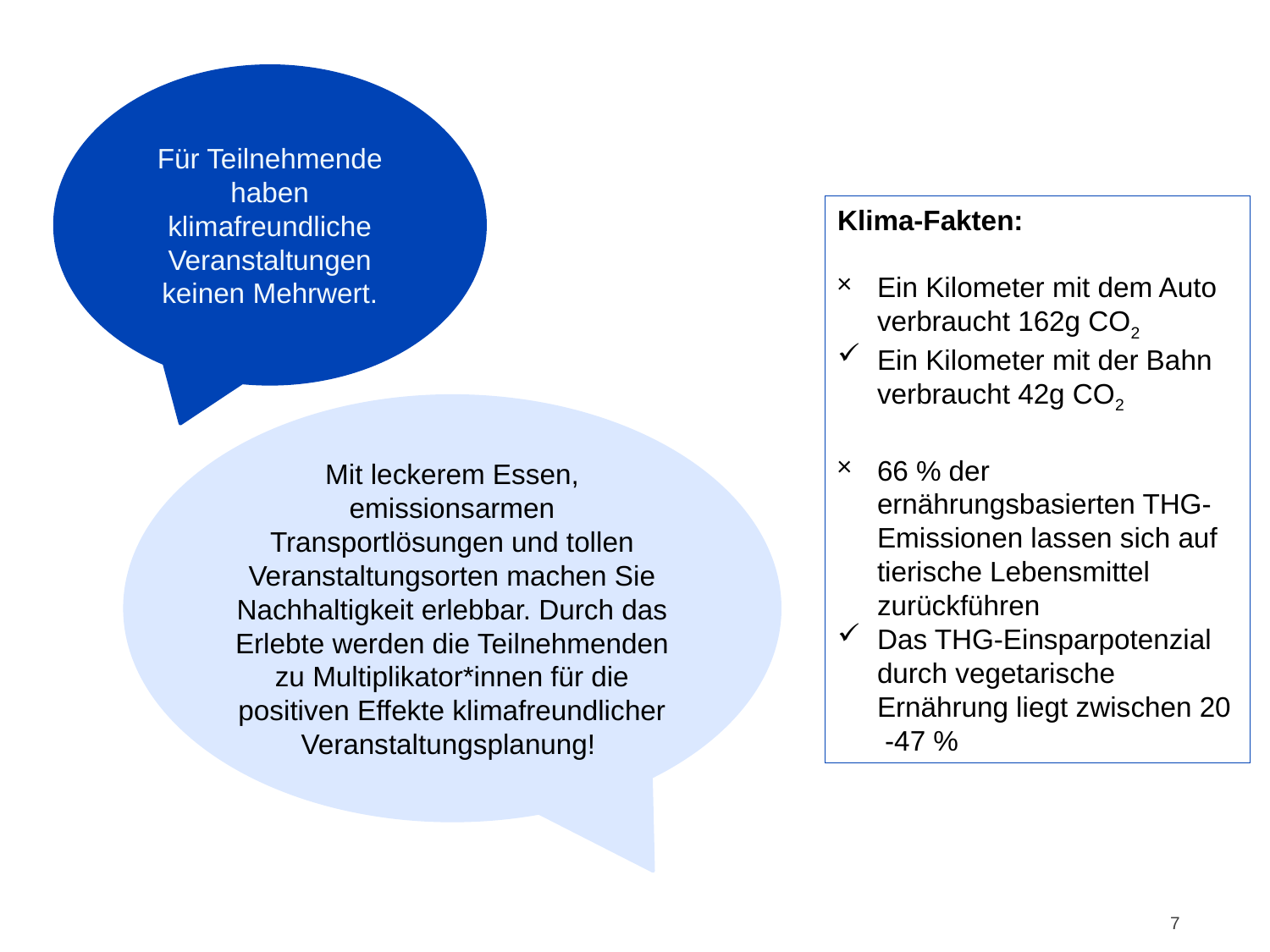

# Argumente 7
Für Teilnehmende haben klimafreundliche Veranstaltungen keinen Mehrwert.
Klima-Fakten:

Ein Kilometer mit dem Auto verbraucht 162g CO2
Ein Kilometer mit der Bahn verbraucht 42g CO2

66 % der ernährungsbasierten THG-Emissionen lassen sich auf tierische Lebensmittel zurückführen
Das THG-Einsparpotenzial durch vegetarische Ernährung liegt zwischen 20  -47 %
Mit leckerem Essen, emissionsarmen Transportlösungen und tollen Veranstaltungsorten machen Sie Nachhaltigkeit erlebbar. Durch das Erlebte werden die Teilnehmenden zu Multiplikator*innen für die positiven Effekte klimafreundlicher Veranstaltungsplanung!